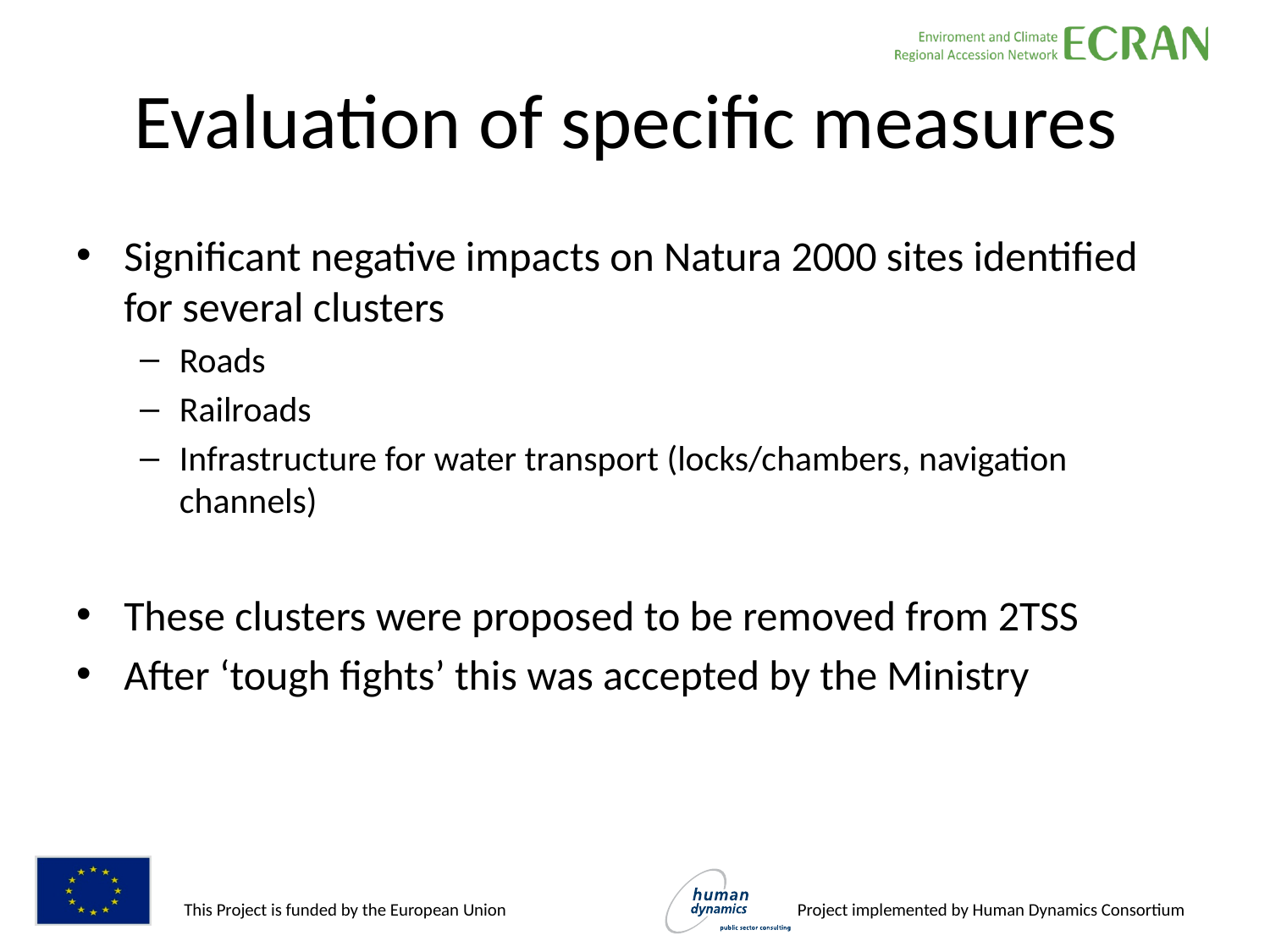

# Evaluation of specific measures
Significant negative impacts on Natura 2000 sites identified for several clusters
Roads
Railroads
Infrastructure for water transport (locks/chambers, navigation channels)

These clusters were proposed to be removed from 2TSS
After ‘tough fights’ this was accepted by the Ministry